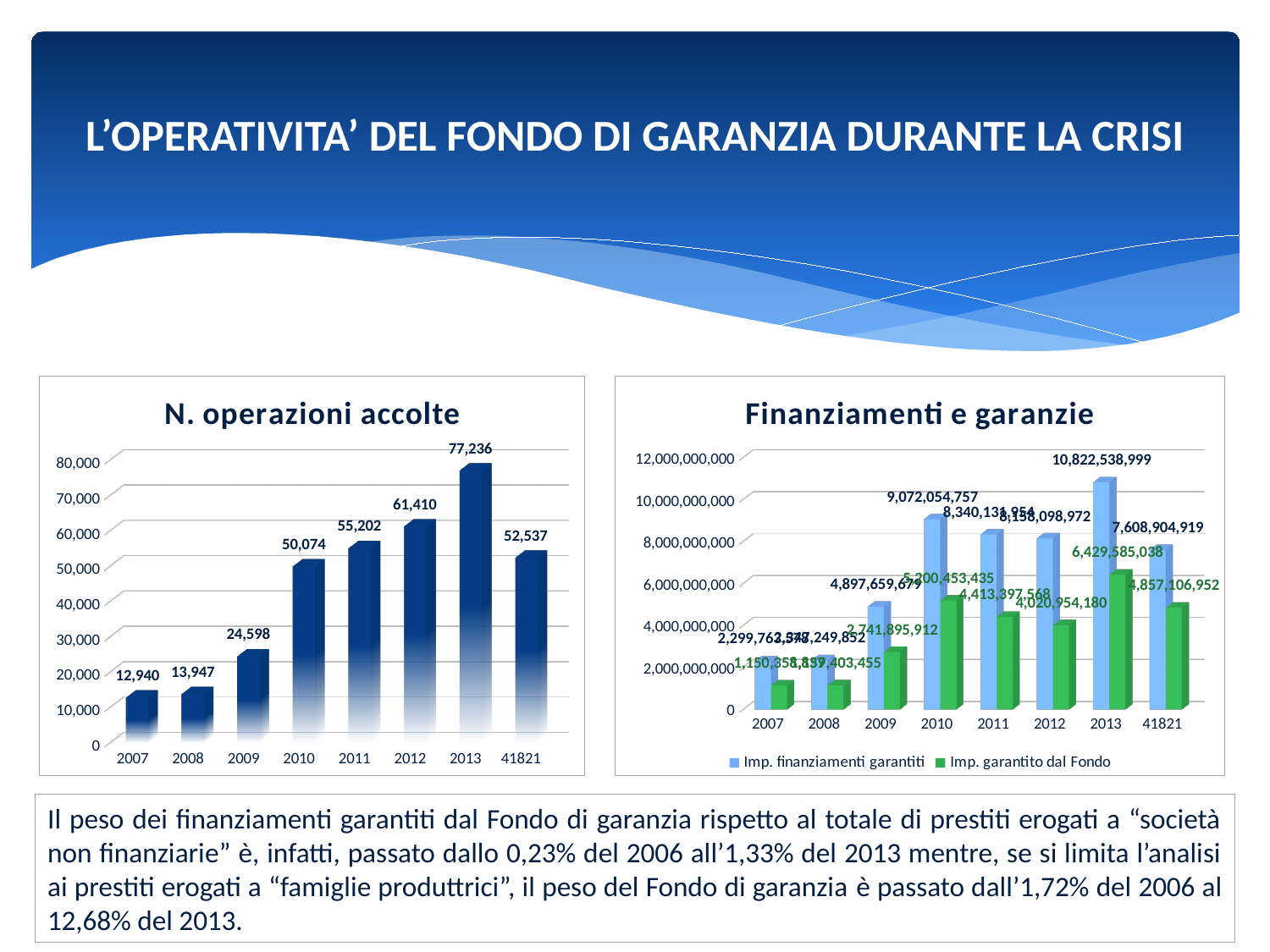

# L’OPERATIVITA’ DEL FONDO DI GARANZIA DURANTE LA CRISI

[unsupported chart]

[unsupported chart]

Il peso dei finanziamenti garantiti dal Fondo di garanzia rispetto al totale di prestiti erogati a “società non finanziarie” è, infatti, passato dallo 0,23% del 2006 all’1,33% del 2013 mentre, se si limita l’analisi ai prestiti erogati a “famiglie produttrici”, il peso del Fondo di garanzia è passato dall’1,72% del 2006 al 12,68% del 2013.